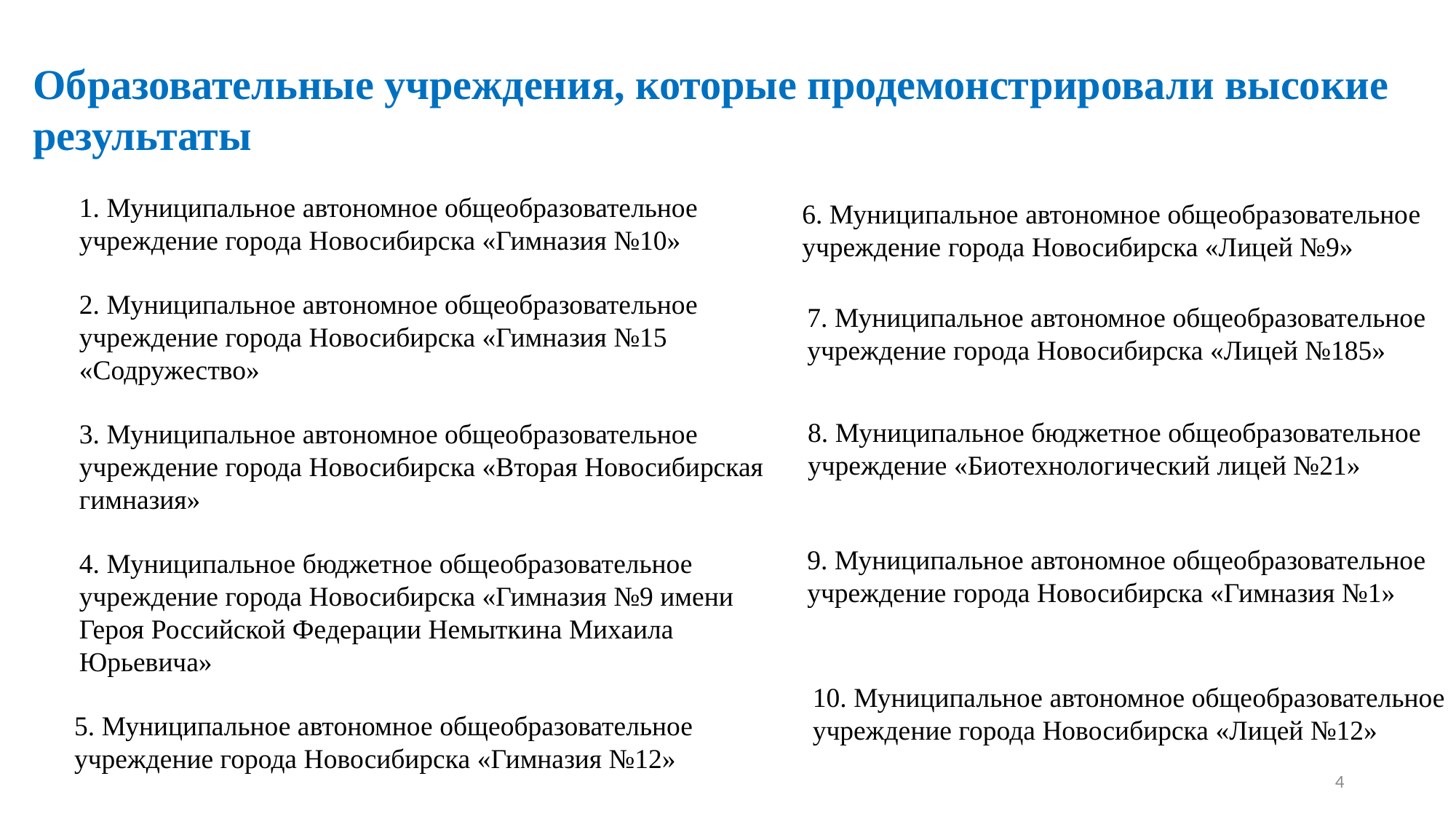

Образовательные учреждения, которые продемонстрировали высокие результаты
1. Муниципальное автономное общеобразовательное учреждение города Новосибирска «Гимназия №10»
6. Муниципальное автономное общеобразовательное учреждение города Новосибирска «Лицей №9»
2. Муниципальное автономное общеобразовательное учреждение города Новосибирска «Гимназия №15 «Содружество»
7. Муниципальное автономное общеобразовательное учреждение города Новосибирска «Лицей №185»
8. Муниципальное бюджетное общеобразовательное учреждение «Биотехнологический лицей №21»
3. Муниципальное автономное общеобразовательное учреждение города Новосибирска «Вторая Новосибирская гимназия»
9. Муниципальное автономное общеобразовательное
учреждение города Новосибирска «Гимназия №1»
4. Муниципальное бюджетное общеобразовательное учреждение города Новосибирска «Гимназия №9 имени Героя Российской Федерации Немыткина Михаила Юрьевича»
10. Муниципальное автономное общеобразовательное
учреждение города Новосибирска «Лицей №12»
5. Муниципальное автономное общеобразовательное учреждение города Новосибирска «Гимназия №12»
4